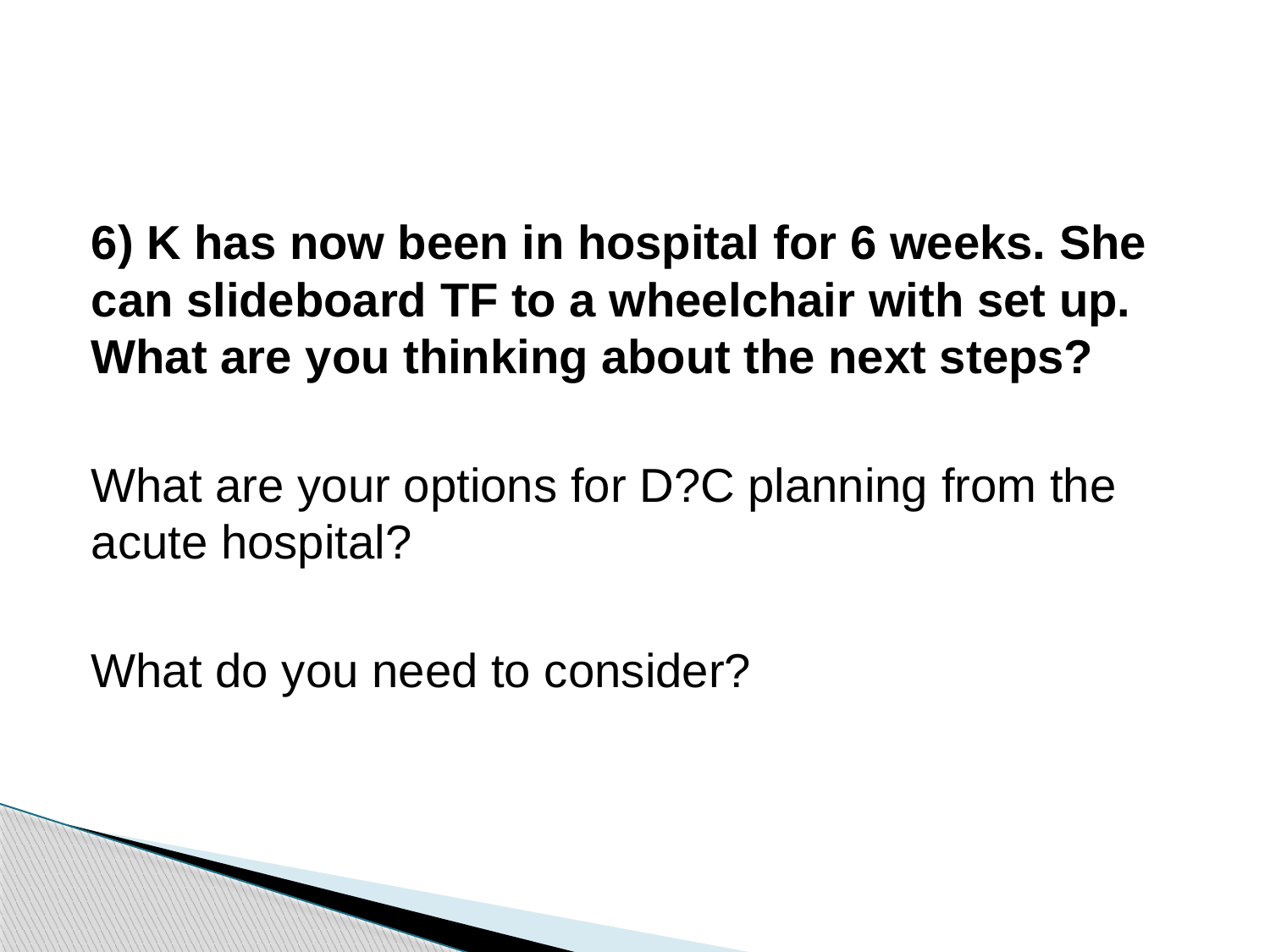

#
6) K has now been in hospital for 6 weeks. She can slideboard TF to a wheelchair with set up.  What are you thinking about the next steps?

What are your options for D?C planning from the acute hospital?

What do you need to consider?